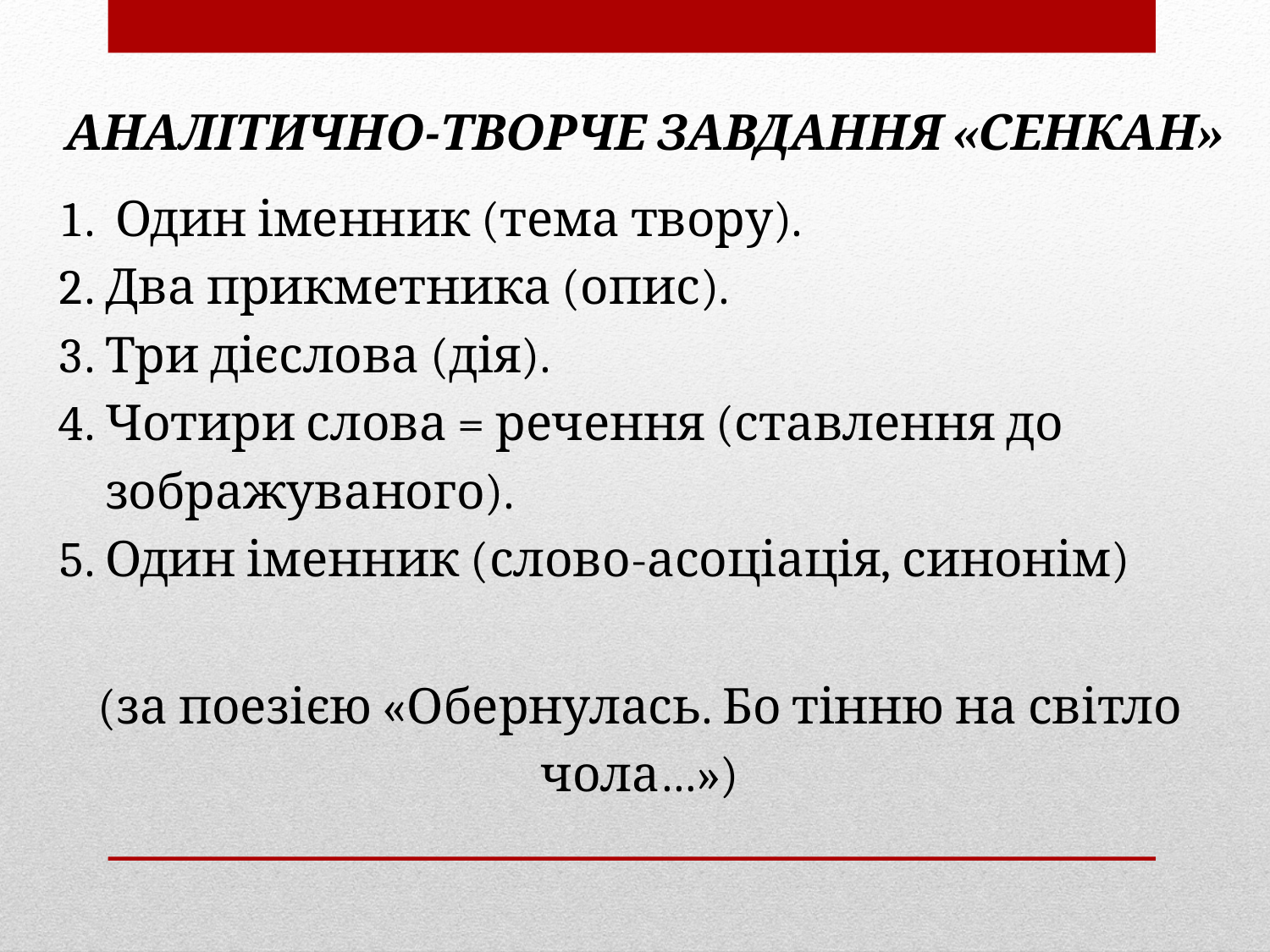

АНАЛІТИЧНО-ТВОРЧЕ ЗАВДАННЯ «СЕНКАН»
 Один іменник (тема твору).
Два прикметника (опис).
Три дієслова (дія).
Чотири слова = речення (ставлення до зображуваного).
Один іменник (слово-асоціація, синонім)

(за поезією «Обернулась. Бо тінню на світло чола…»)